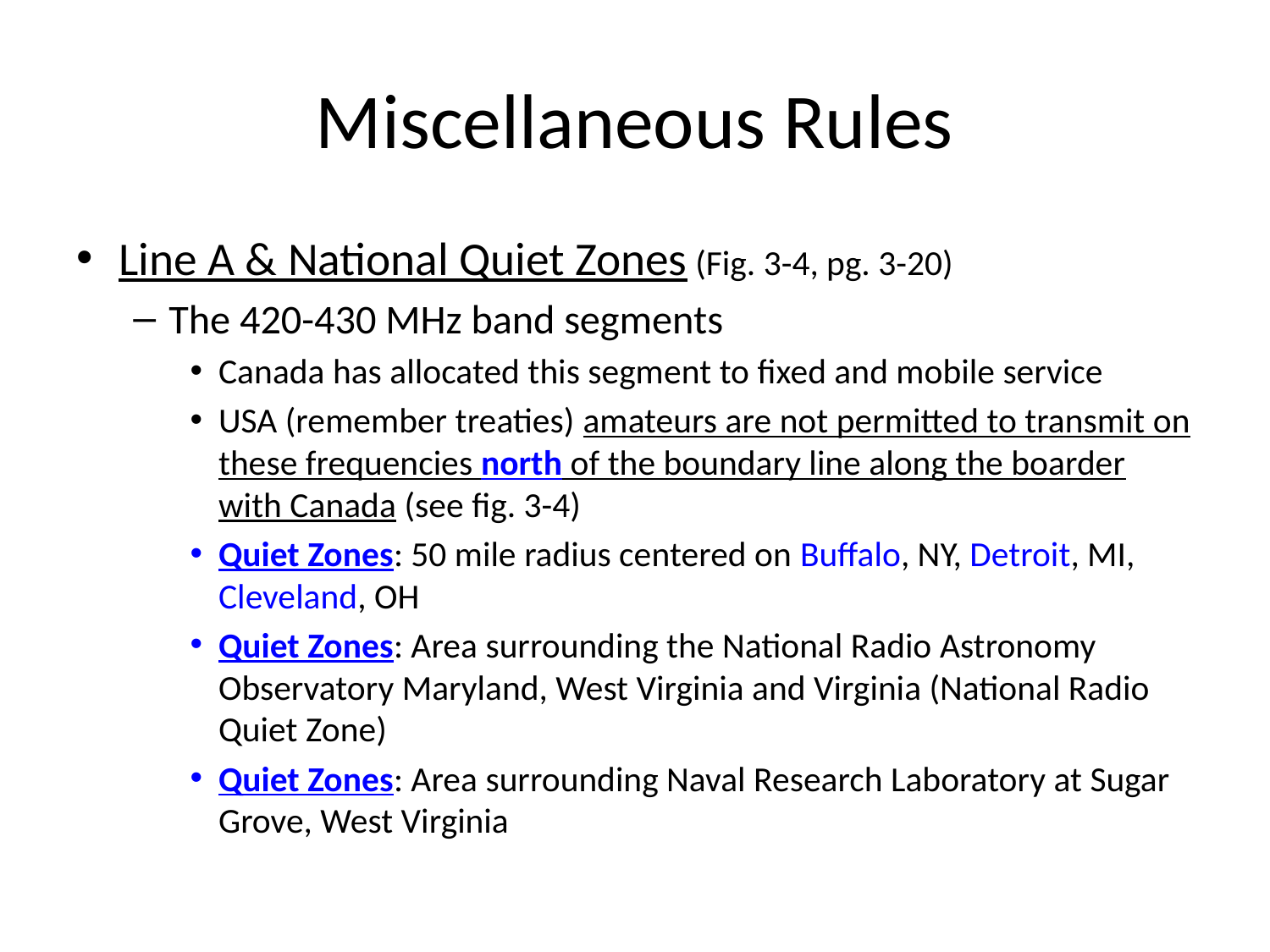

# Miscellaneous Rules
Line A & National Quiet Zones (Fig. 3-4, pg. 3-20)
The 420-430 MHz band segments
Canada has allocated this segment to fixed and mobile service
USA (remember treaties) amateurs are not permitted to transmit on these frequencies north of the boundary line along the boarder with Canada (see fig. 3-4)
Quiet Zones: 50 mile radius centered on Buffalo, NY, Detroit, MI, Cleveland, OH
Quiet Zones: Area surrounding the National Radio Astronomy Observatory Maryland, West Virginia and Virginia (National Radio Quiet Zone)
Quiet Zones: Area surrounding Naval Research Laboratory at Sugar Grove, West Virginia